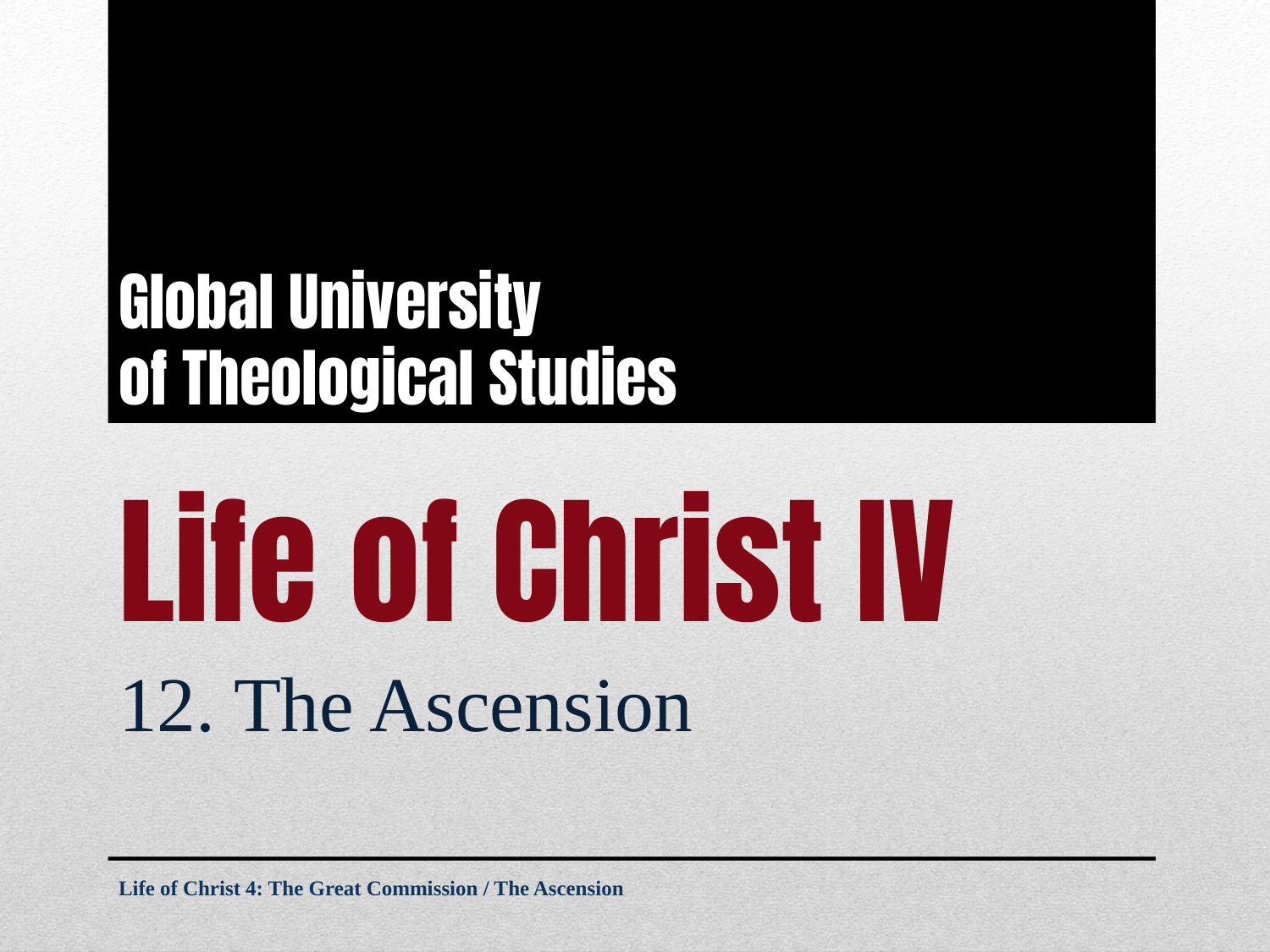

Global University
of Theological Studies
# Life of Christ IV
12. The Ascension
Life of Christ 4: The Great Commission / The Ascension